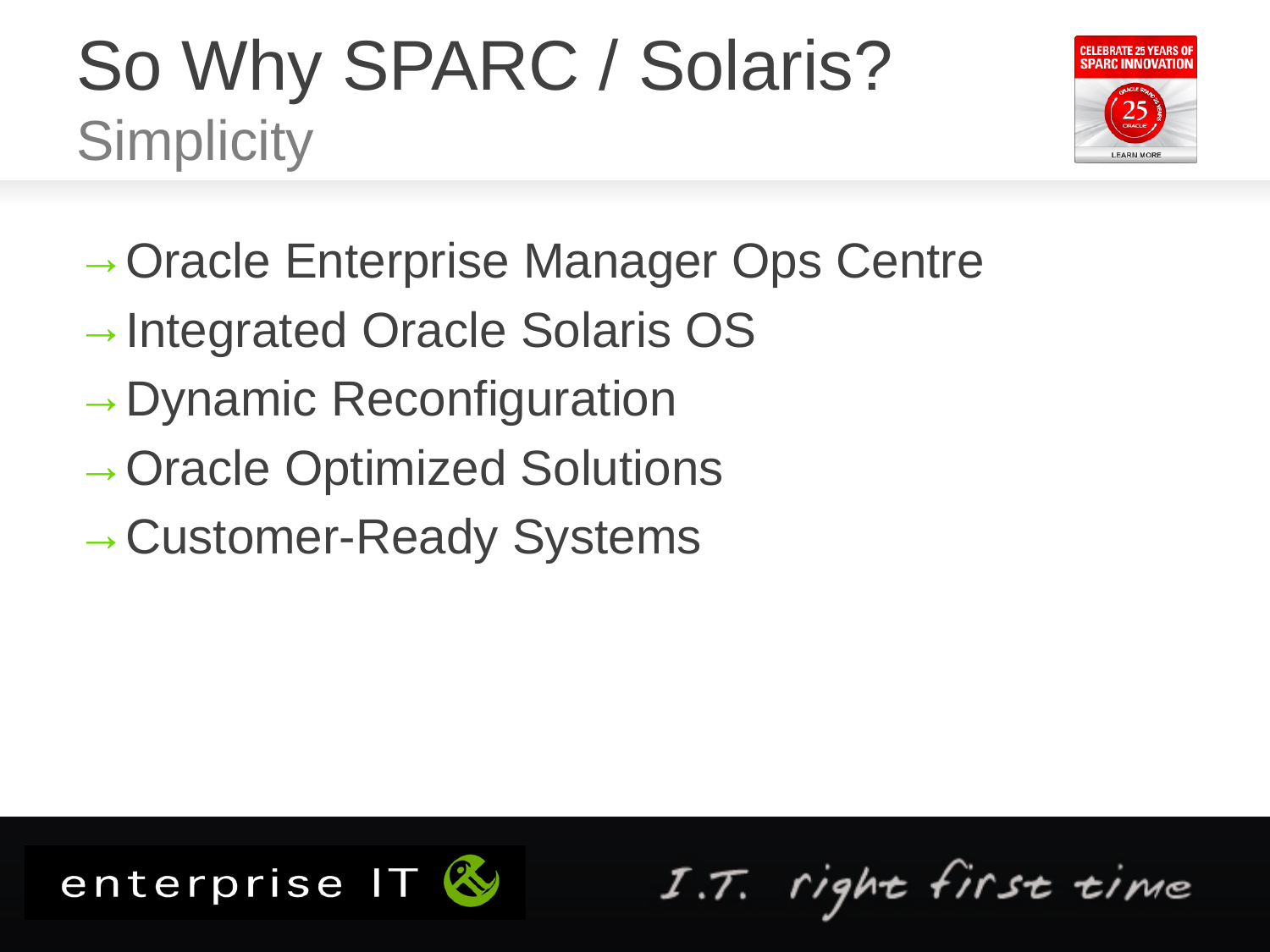

# So Why SPARC / Solaris? Simplicity
Oracle Enterprise Manager Ops Centre
Integrated Oracle Solaris OS
Dynamic Reconfiguration
Oracle Optimized Solutions
Customer-Ready Systems